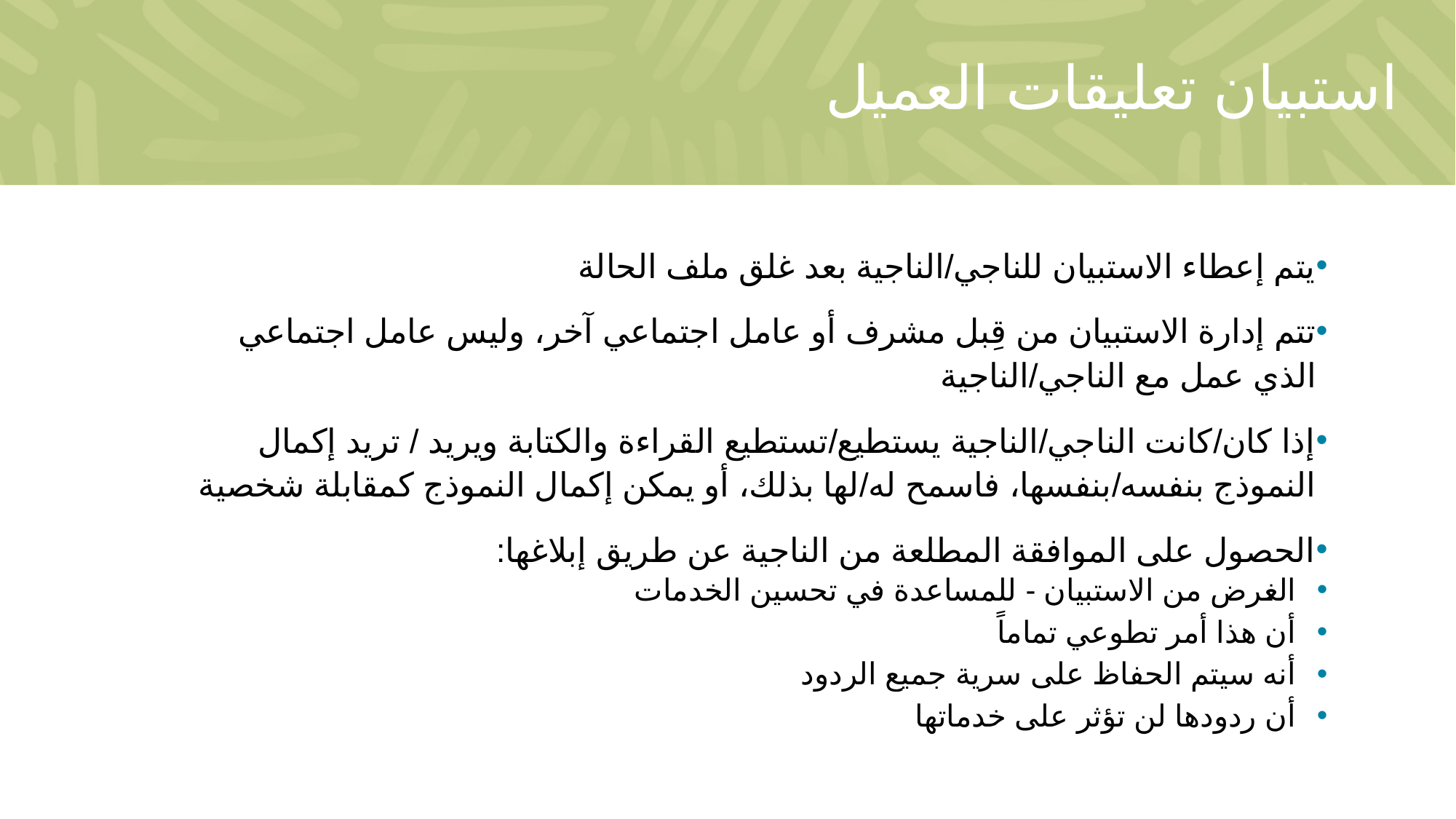

# استبيان تعليقات العميل
يتم إعطاء الاستبيان للناجي/الناجية بعد غلق ملف الحالة
تتم إدارة الاستبيان من قِبل مشرف أو عامل اجتماعي آخر، وليس عامل اجتماعي الذي عمل مع الناجي/الناجية
إذا كان/كانت الناجي/الناجية يستطيع/تستطيع القراءة والكتابة ويريد / تريد إكمال النموذج بنفسه/بنفسها، فاسمح له/لها بذلك، أو يمكن إكمال النموذج كمقابلة شخصية
الحصول على الموافقة المطلعة من الناجية عن طريق إبلاغها:
الغرض من الاستبيان - للمساعدة في تحسين الخدمات
أن هذا أمر تطوعي تماماً
أنه سيتم الحفاظ على سرية جميع الردود
أن ردودها لن تؤثر على خدماتها